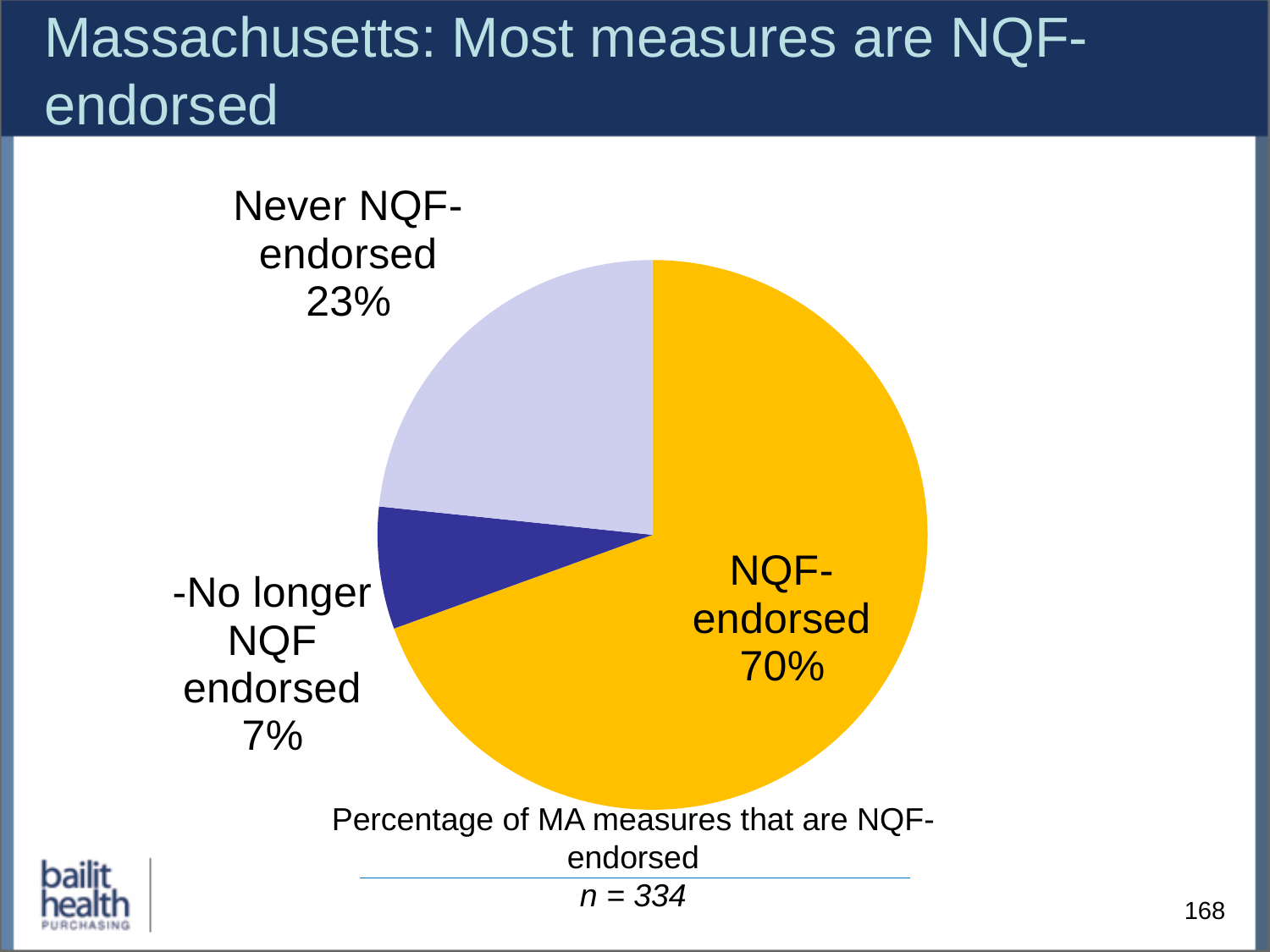

# Massachusetts: Most measures are NQF-endorsed

### Chart

| Category | Column1 |
|---|---|
| NQF endorsed | 232.0 |
| No longer NQF endorsed | 24.0 |
| Never NQF endorsed | 78.0 |
Percentage of MA measures that are NQF- endorsed
n = 334
168